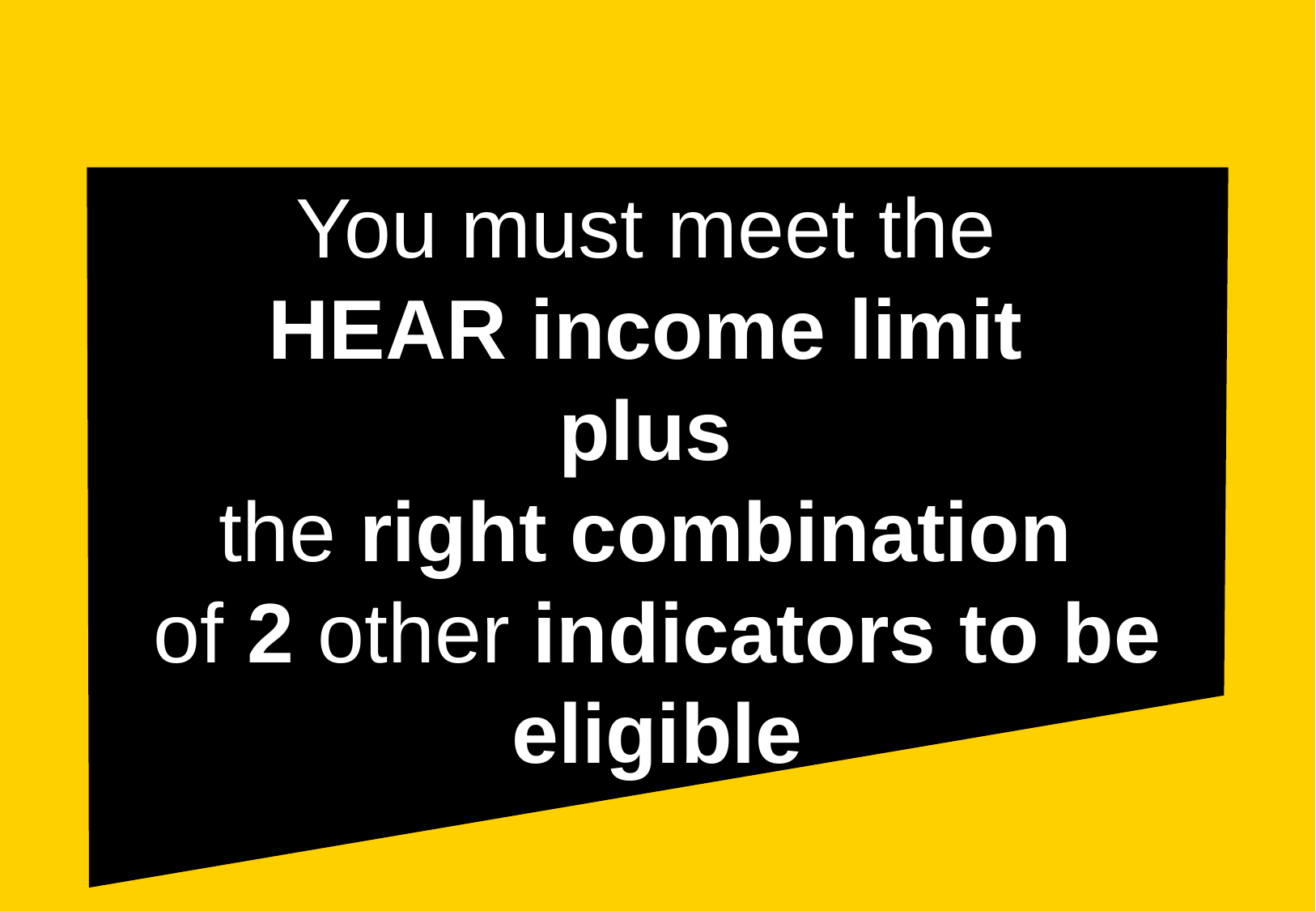

You must meet the
HEAR income limit
plus
the right combination
of 2 other indicators to be eligible